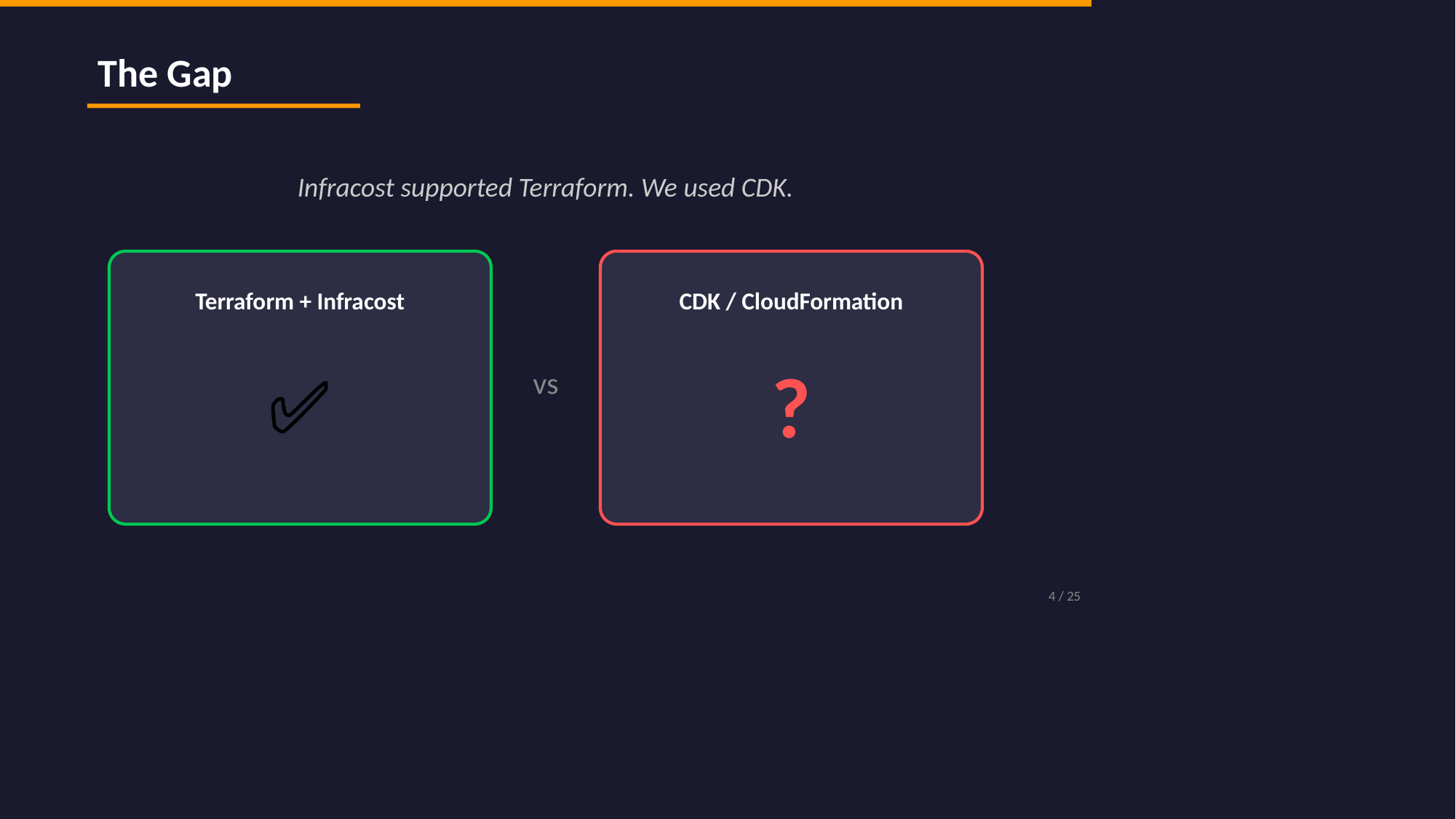

The Gap

Infracost supported Terraform. We used CDK.

Terraform + Infracost
CDK / CloudFormation
vs
✅
?
4 / 25